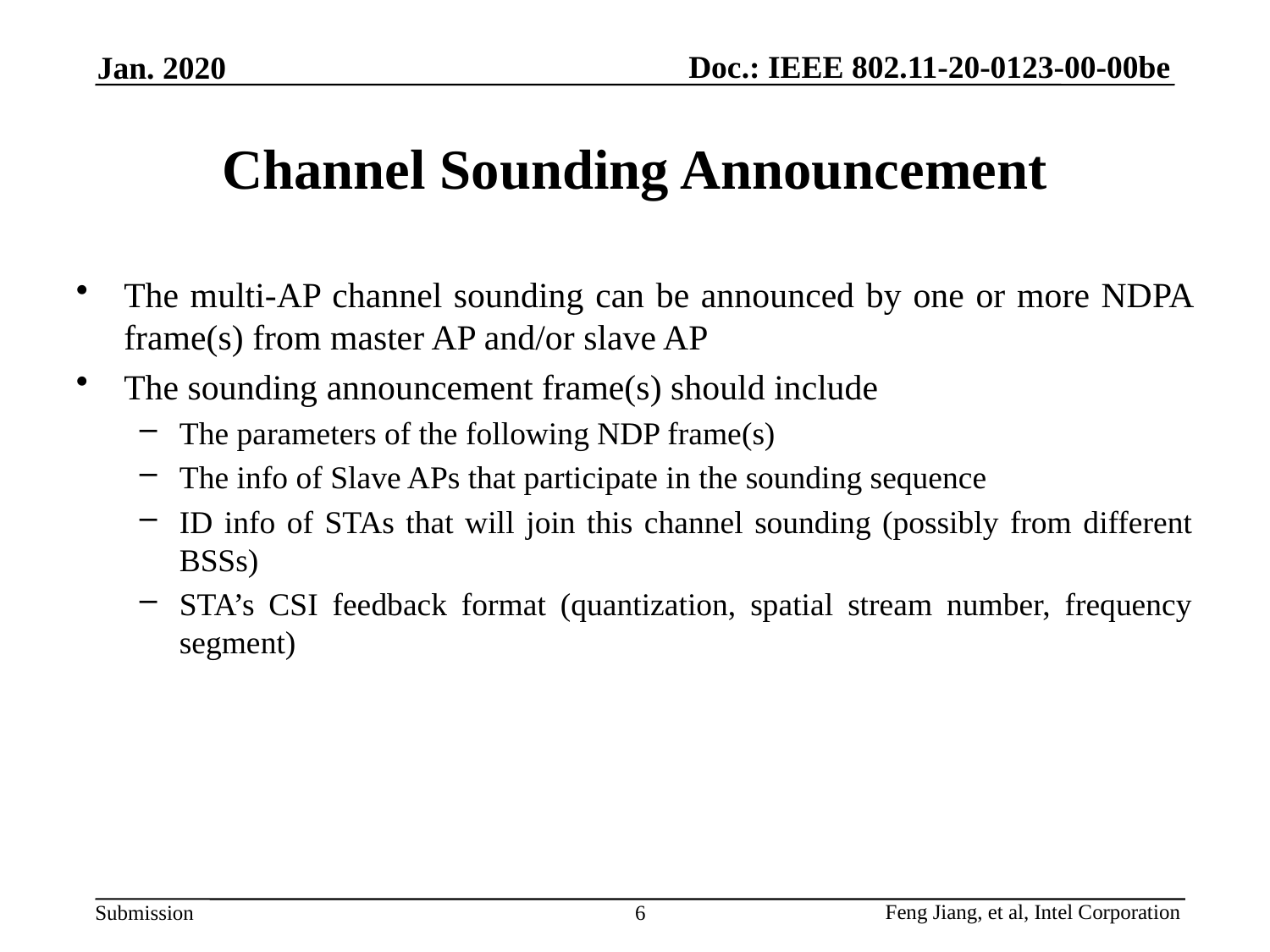

Jan. 2020
# Channel Sounding Announcement
The multi-AP channel sounding can be announced by one or more NDPA frame(s) from master AP and/or slave AP
The sounding announcement frame(s) should include
The parameters of the following NDP frame(s)
The info of Slave APs that participate in the sounding sequence
ID info of STAs that will join this channel sounding (possibly from different BSSs)
STA’s CSI feedback format (quantization, spatial stream number, frequency segment)

6